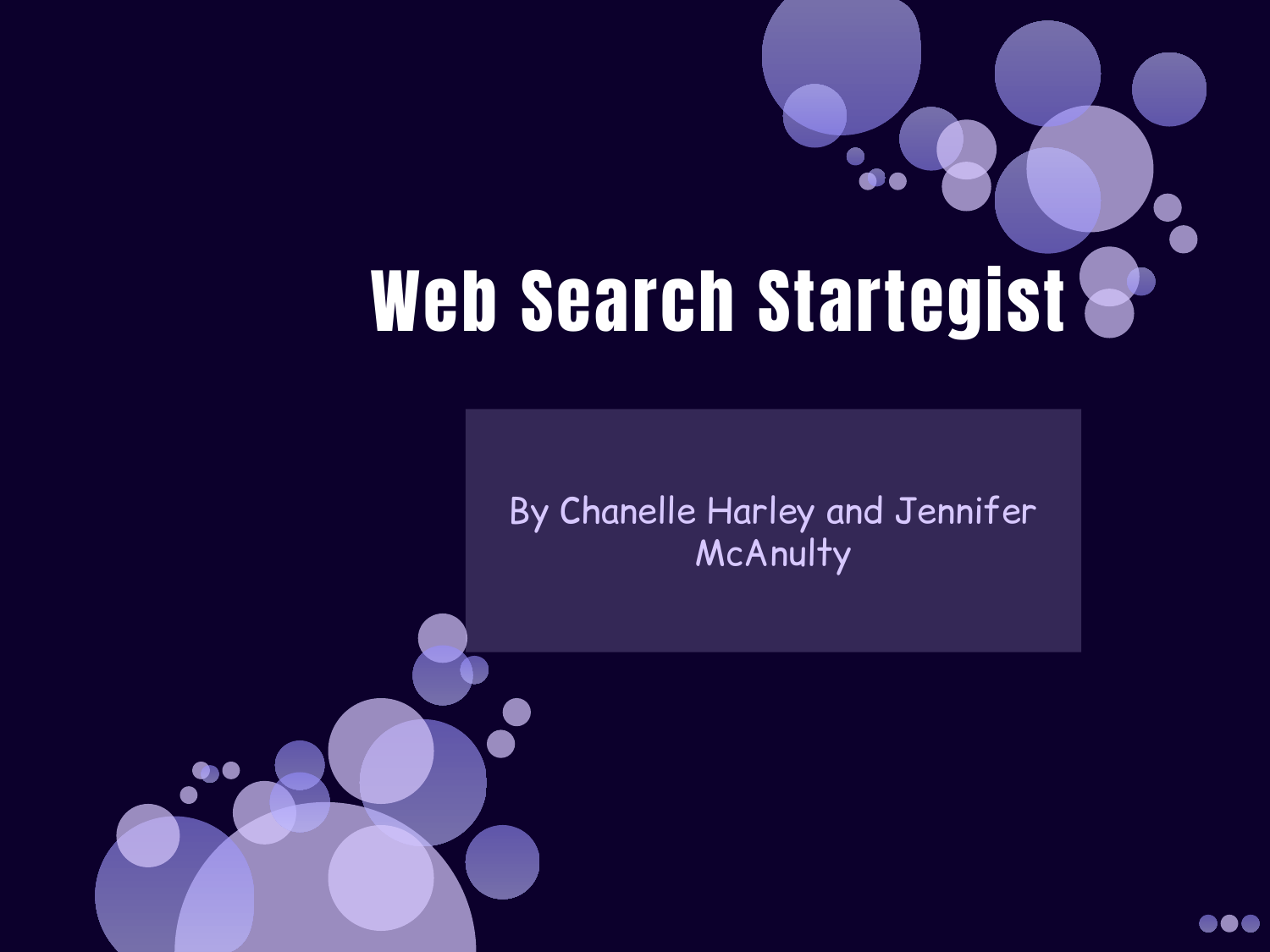

# Web Search Startegist
By Chanelle Harley and Jennifer McAnulty